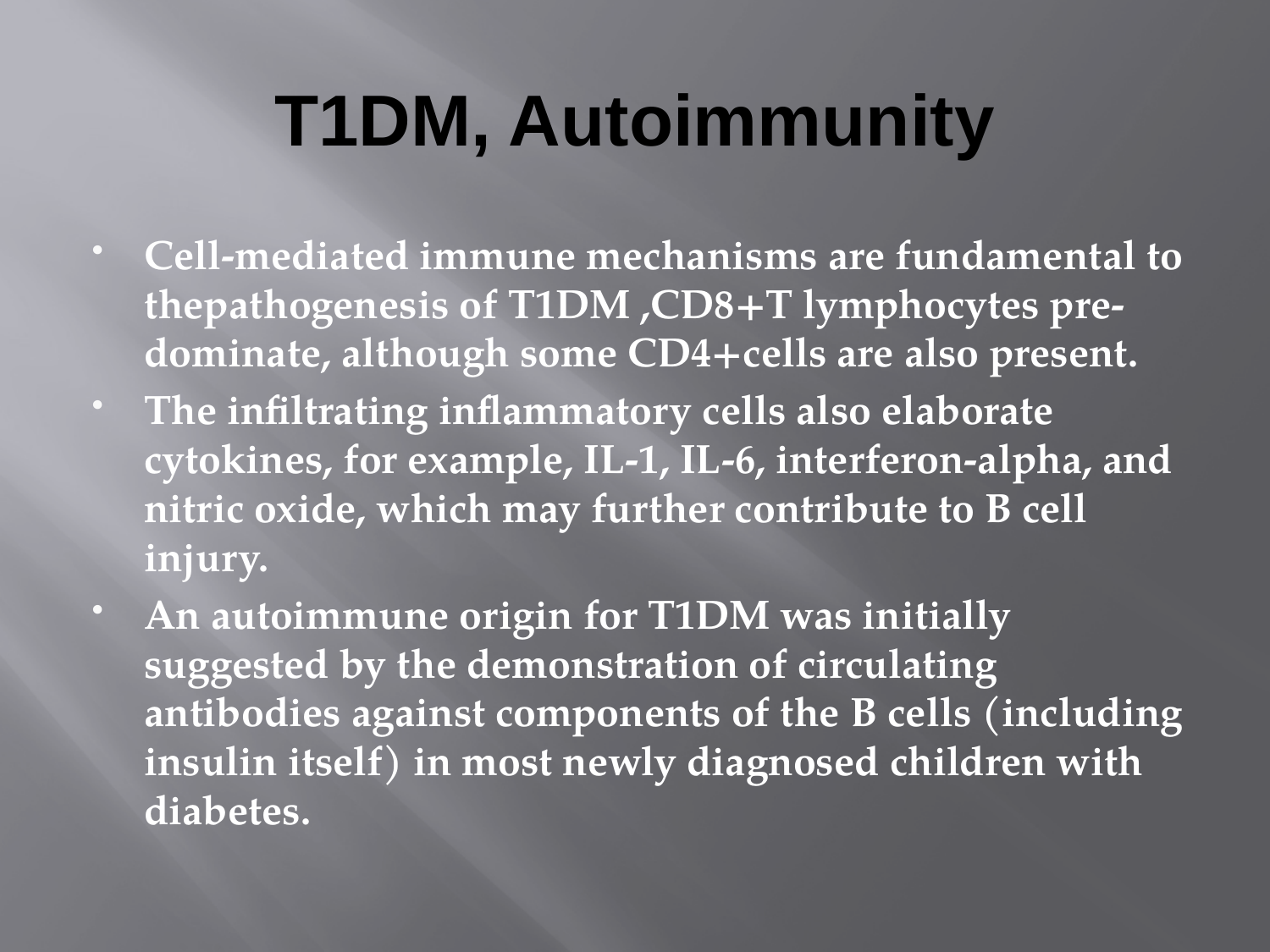

# T1DM, Autoimmunity
Cell-mediated immune mechanisms are fundamental to thepathogenesis of T1DM ,CD8+T lymphocytes pre-dominate, although some CD4+cells are also present.
The infiltrating inflammatory cells also elaborate cytokines, for example, IL-1, IL-6, interferon-alpha, and nitric oxide, which may further contribute to B cell injury.
An autoimmune origin for T1DM was initially suggested by the demonstration of circulating antibodies against components of the B cells (including insulin itself) in most newly diagnosed children with diabetes.